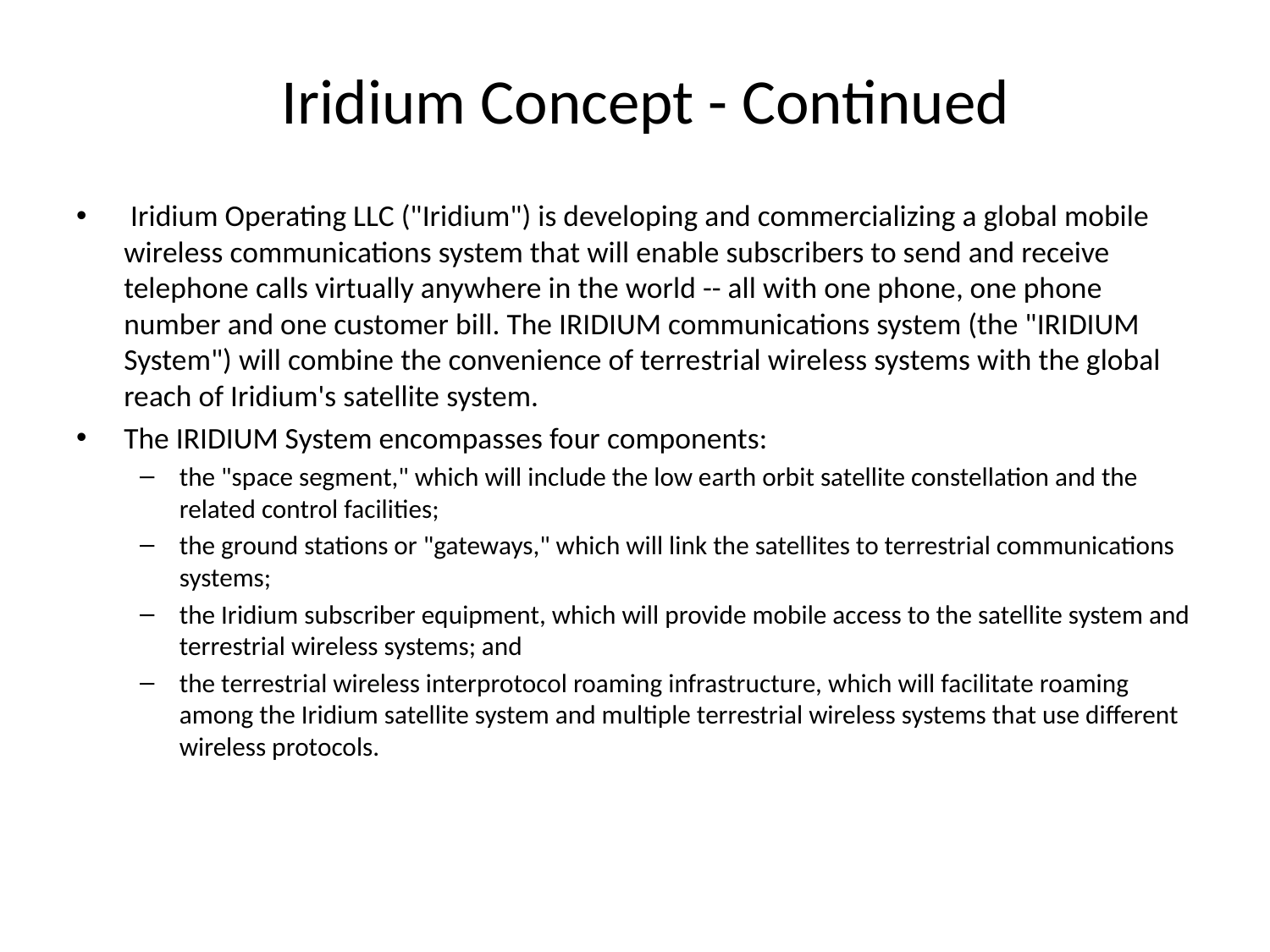

# Iridium Concept - Continued
 Iridium Operating LLC ("Iridium") is developing and commercializing a global mobile wireless communications system that will enable subscribers to send and receive telephone calls virtually anywhere in the world -- all with one phone, one phone number and one customer bill. The IRIDIUM communications system (the "IRIDIUM System") will combine the convenience of terrestrial wireless systems with the global reach of Iridium's satellite system.
The IRIDIUM System encompasses four components:
the "space segment," which will include the low earth orbit satellite constellation and the related control facilities;
the ground stations or "gateways," which will link the satellites to terrestrial communications systems;
the Iridium subscriber equipment, which will provide mobile access to the satellite system and terrestrial wireless systems; and
the terrestrial wireless interprotocol roaming infrastructure, which will facilitate roaming among the Iridium satellite system and multiple terrestrial wireless systems that use different wireless protocols.